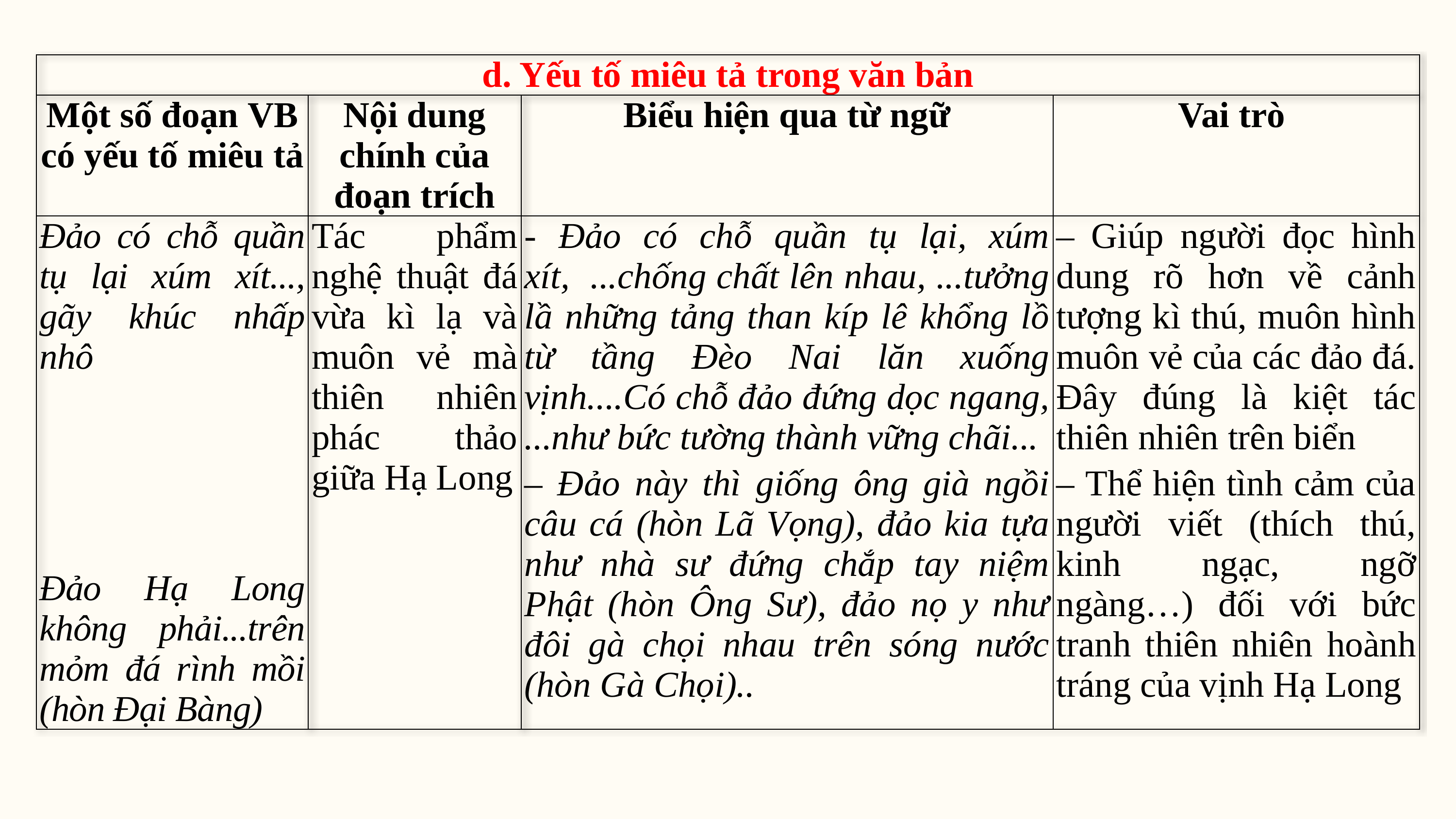

| d. Yếu tố miêu tả trong văn bản |  |  |  |
| --- | --- | --- | --- |
| Một số đoạn VB có yếu tố miêu tả | Nội dung chính của đoạn trích | Biểu hiện qua từ ngữ | Vai trò |
| Đảo có chỗ quần tụ lại xúm xít..., gãy khúc nhấp nhô       Đảo Hạ Long không phải...trên mỏm đá rình mồi (hòn Đại Bàng) | Tác phẩm nghệ thuật đá vừa kì lạ và muôn vẻ mà thiên nhiên phác thảo giữa Hạ Long | - Đảo có chỗ quần tụ lại, xúm xít, ...chống chất lên nhau, ...tưởng lầ những tảng than kíp lê khổng lồ từ tầng Đèo Nai lăn xuống vịnh....Có chỗ đảo đứng dọc ngang, ...như bức tường thành vững chãi... – Đảo này thì giống ông già ngồi câu cá (hòn Lã Vọng), đảo kia tựa như nhà sư đứng chắp tay niệm Phật (hòn Ông Sư), đảo nọ y như đôi gà chọi nhau trên sóng nước (hòn Gà Chọi).. | – Giúp người đọc hình dung rõ hơn về cảnh tượng kì thú, muôn hình muôn vẻ của các đảo đá. Đây đúng là kiệt tác thiên nhiên trên biển – Thể hiện tình cảm của người viết (thích thú, kinh ngạc, ngỡ ngàng…) đối với bức tranh thiên nhiên hoành tráng của vịnh Hạ Long |